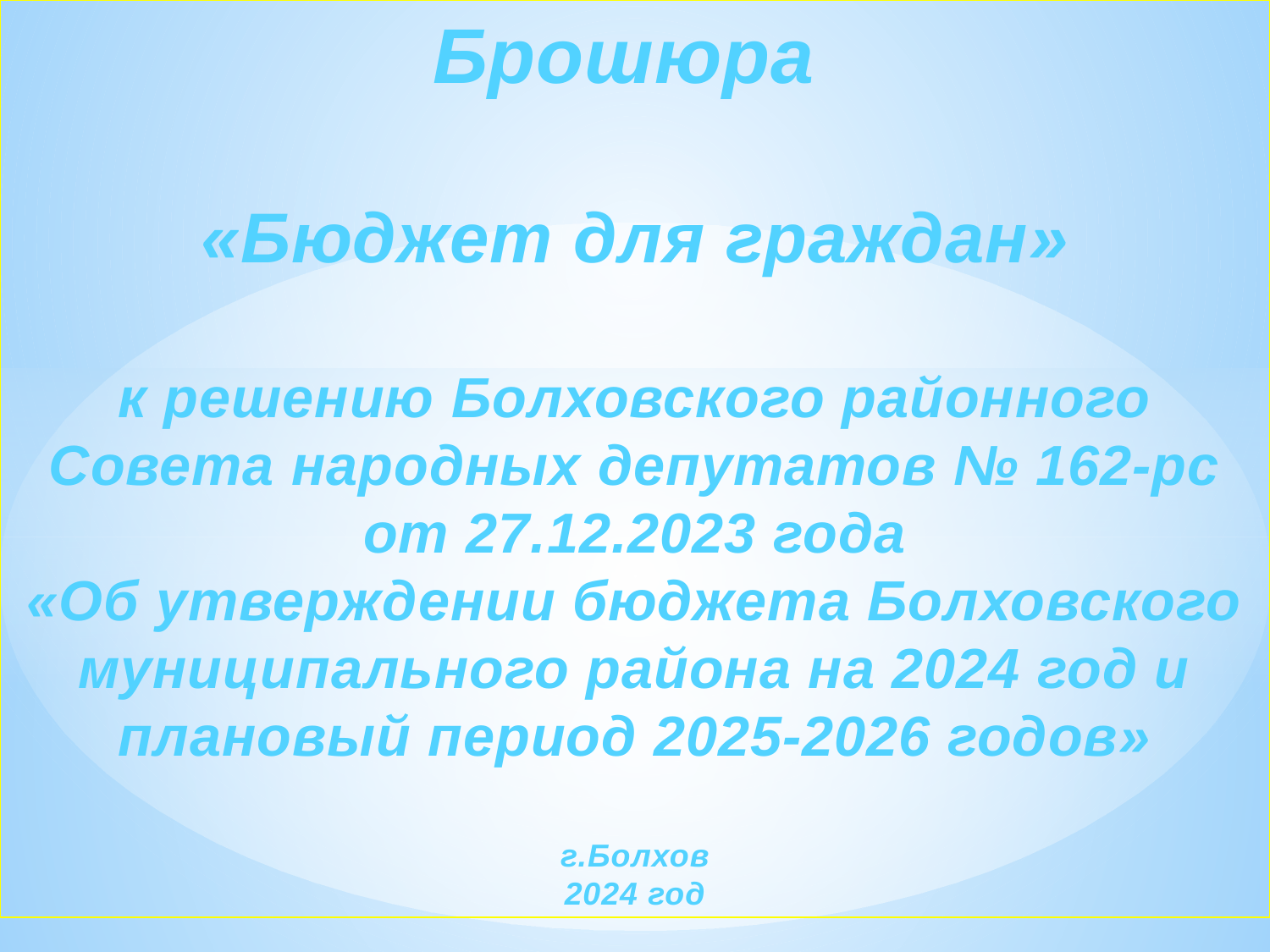

Брошюра

«Бюджет для граждан»

к решению Болховского районного Совета народных депутатов № 162-рс от 27.12.2023 года
«Об утверждении бюджета Болховского муниципального района на 2024 год и плановый период 2025-2026 годов»

г.Болхов
2024 год